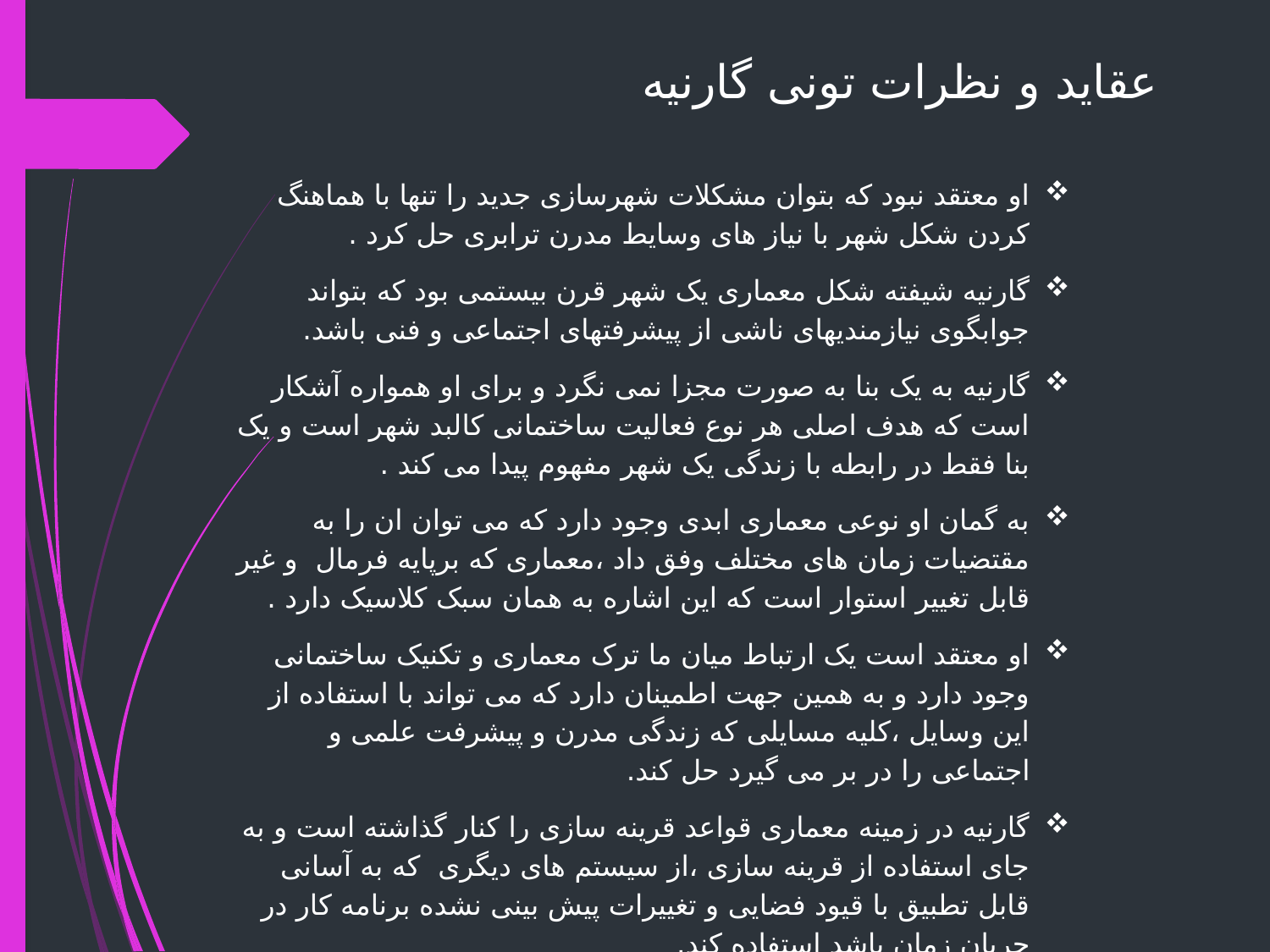

# عقاید و نظرات تونی گارنیه
او معتقد نبود که بتوان مشکلات شهرسازی جدید را تنها با هماهنگ کردن شکل شهر با نیاز های وسایط مدرن ترابری حل کرد .
گارنیه شیفته شکل معماری یک شهر قرن بیستمی بود که بتواند جوابگوی نیازمندیهای ناشی از پیشرفتهای اجتماعی و فنی باشد.
گارنیه به یک بنا به صورت مجزا نمی نگرد و برای او همواره آشکار است که هدف اصلی هر نوع فعالیت ساختمانی کالبد شهر است و یک بنا فقط در رابطه با زندگی یک شهر مفهوم پیدا می کند .
به گمان او نوعی معماری ابدی وجود دارد که می توان ان را به مقتضیات زمان های مختلف وفق داد ،معماری که برپایه فرمال  و غیر قابل تغییر استوار است که این اشاره به همان سبک کلاسیک دارد .
او معتقد است یک ارتباط میان ما ترک معماری و تکنیک ساختمانی وجود دارد و به همین جهت اطمینان دارد که می تواند با استفاده از این وسایل ،کلیه مسایلی که زندگی مدرن و پیشرفت علمی و اجتماعی را در بر می گیرد حل کند.
گارنیه در زمینه معماری قواعد قرینه سازی را کنار گذاشته است و به جای استفاده از قرینه سازی ،از سیستم های دیگری  که به آسانی قابل تطبیق با قیود فضایی و تغییرات پیش بینی نشده برنامه کار در جریان زمان باشد استفاده کند.